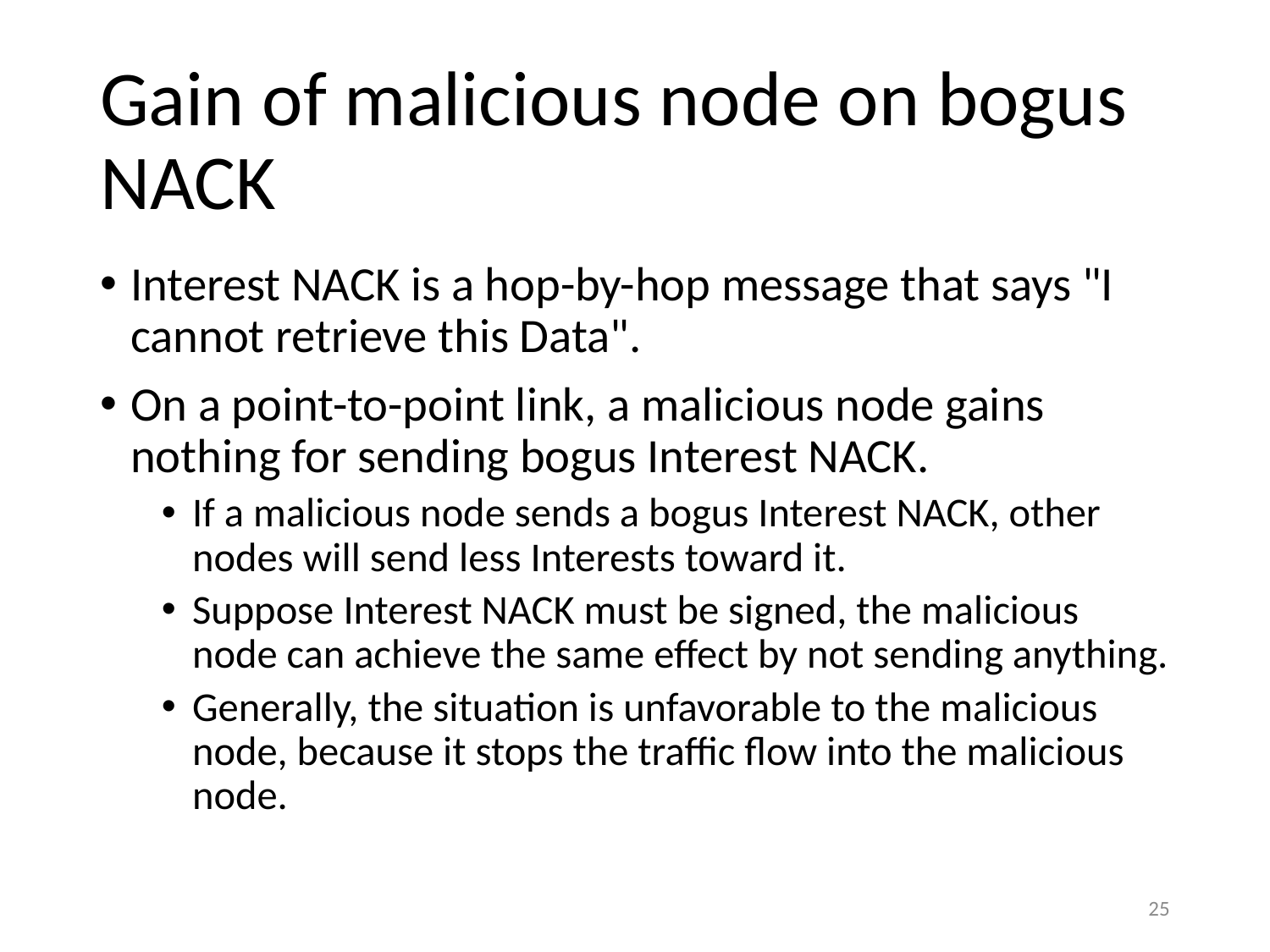

# Gain of malicious node on bogus NACK
Interest NACK is a hop-by-hop message that says "I cannot retrieve this Data".
On a point-to-point link, a malicious node gains nothing for sending bogus Interest NACK.
If a malicious node sends a bogus Interest NACK, other nodes will send less Interests toward it.
Suppose Interest NACK must be signed, the malicious node can achieve the same effect by not sending anything.
Generally, the situation is unfavorable to the malicious node, because it stops the traffic flow into the malicious node.
25